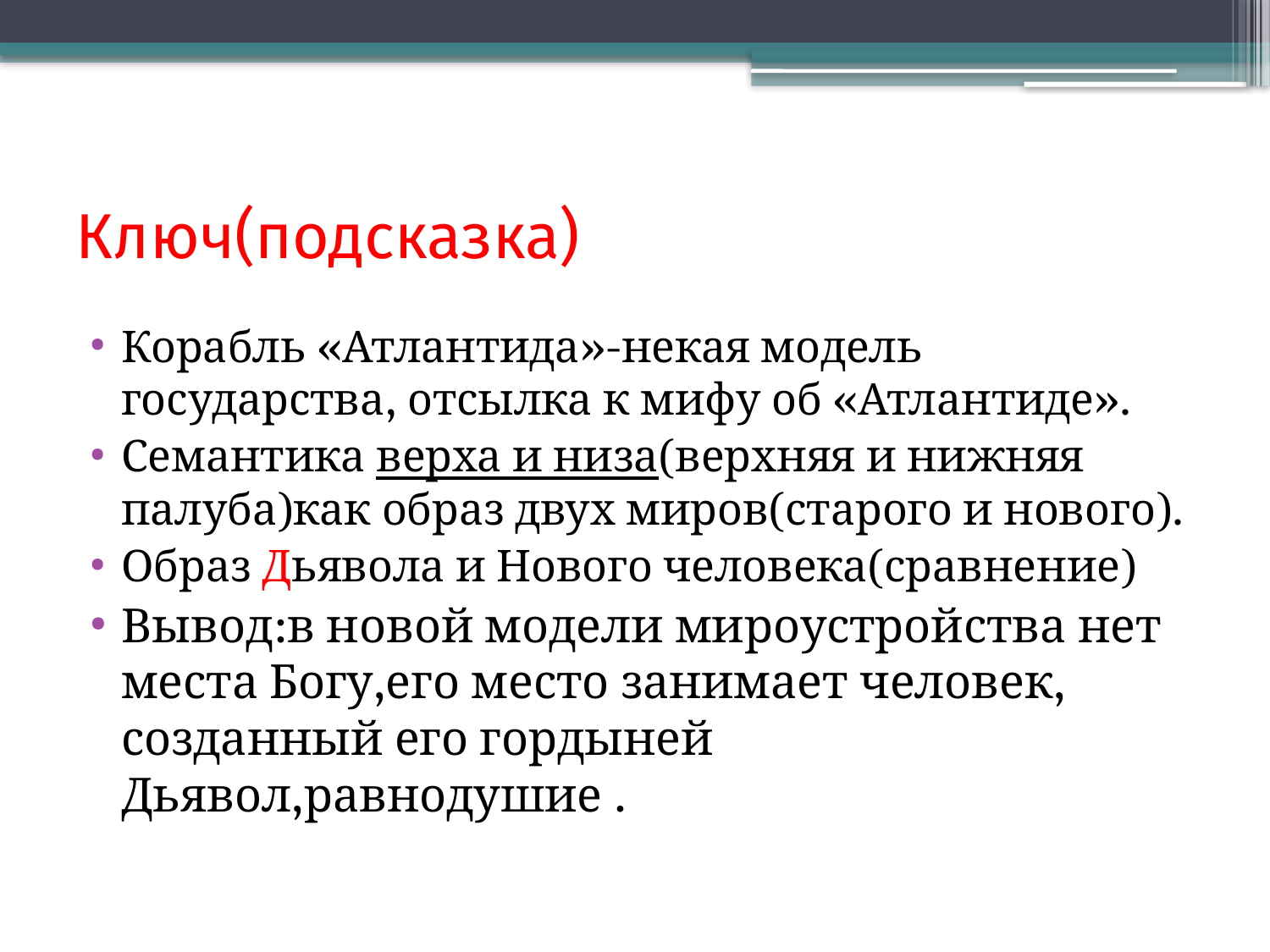

# Ключ(подсказка)
Корабль «Атлантида»-некая модель государства, отсылка к мифу об «Атлантиде».
Семантика верха и низа(верхняя и нижняя палуба)как образ двух миров(старого и нового).
Образ Дьявола и Нового человека(сравнение)
Вывод:в новой модели мироустройства нет места Богу,его место занимает человек, созданный его гордыней Дьявол,равнодушие .